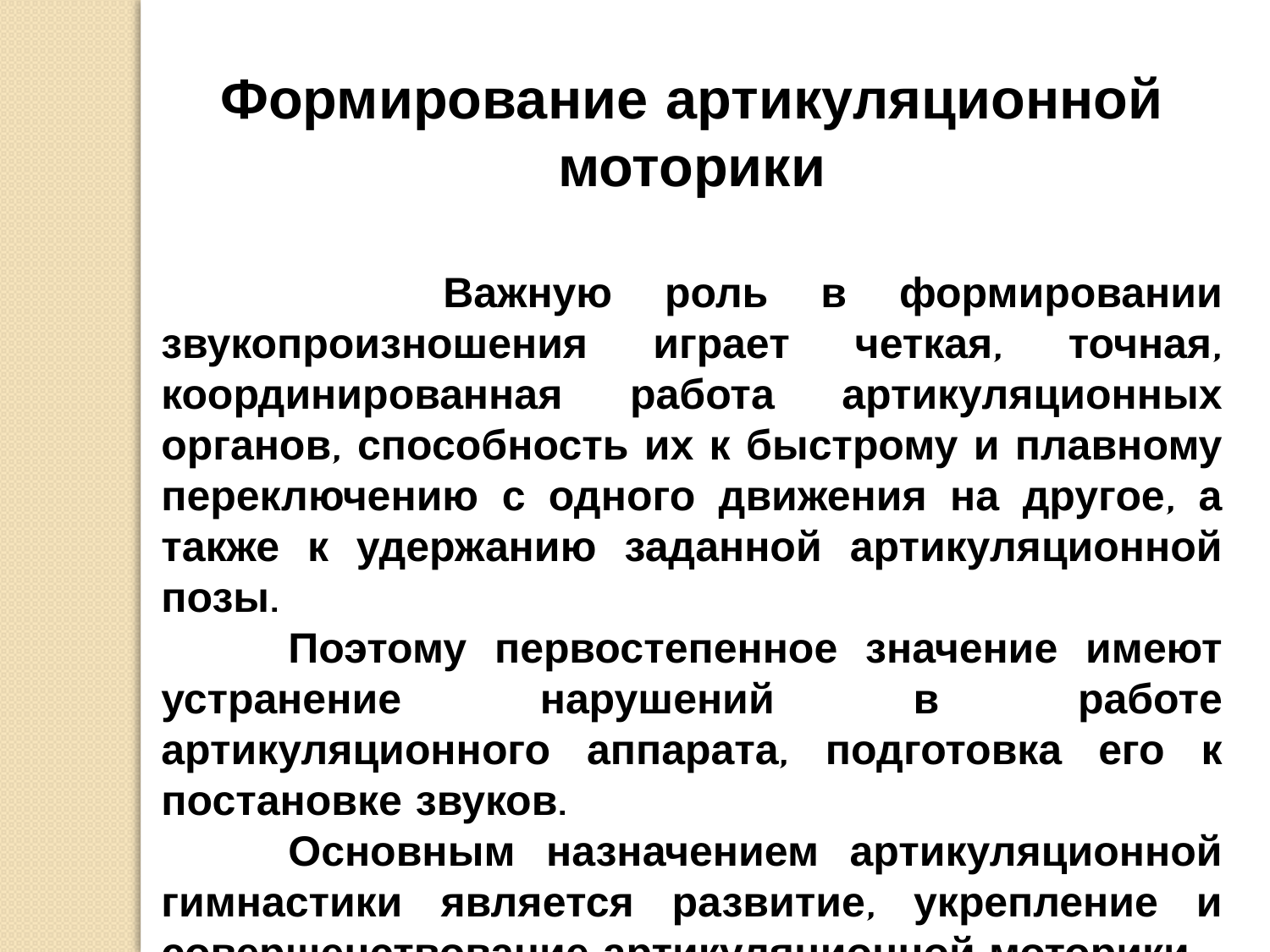

Формирование артикуляционной моторики

    	Важную роль в формировании звукопроизношения играет четкая, точная, координированная работа артикуляционных органов, способность их к быстрому и плавному переключению с одного движения на другое, а также к удержанию заданной артикуляционной позы.
	Поэтому первостепенное значение имеют устранение нарушений в работе артикуляционного аппарата, подготовка его к постановке звуков.
	Основным назначением артикуляционной гимнастики является развитие, укрепление и совершенствование артикуляционной моторики.